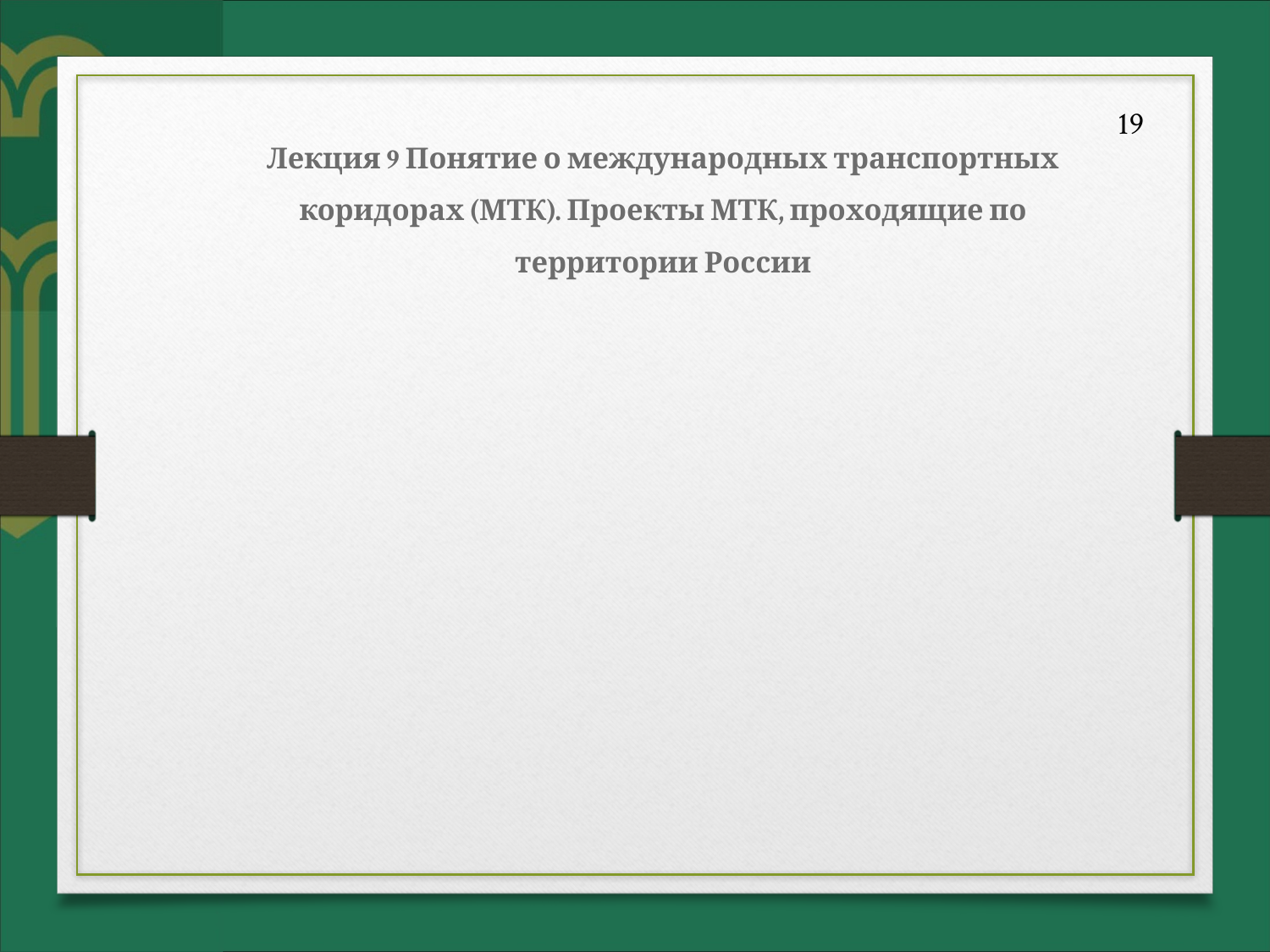

19
# Лекция 9 Понятие о международных транспортных коридорах (МТК). Проекты МТК, проходящие по территории России